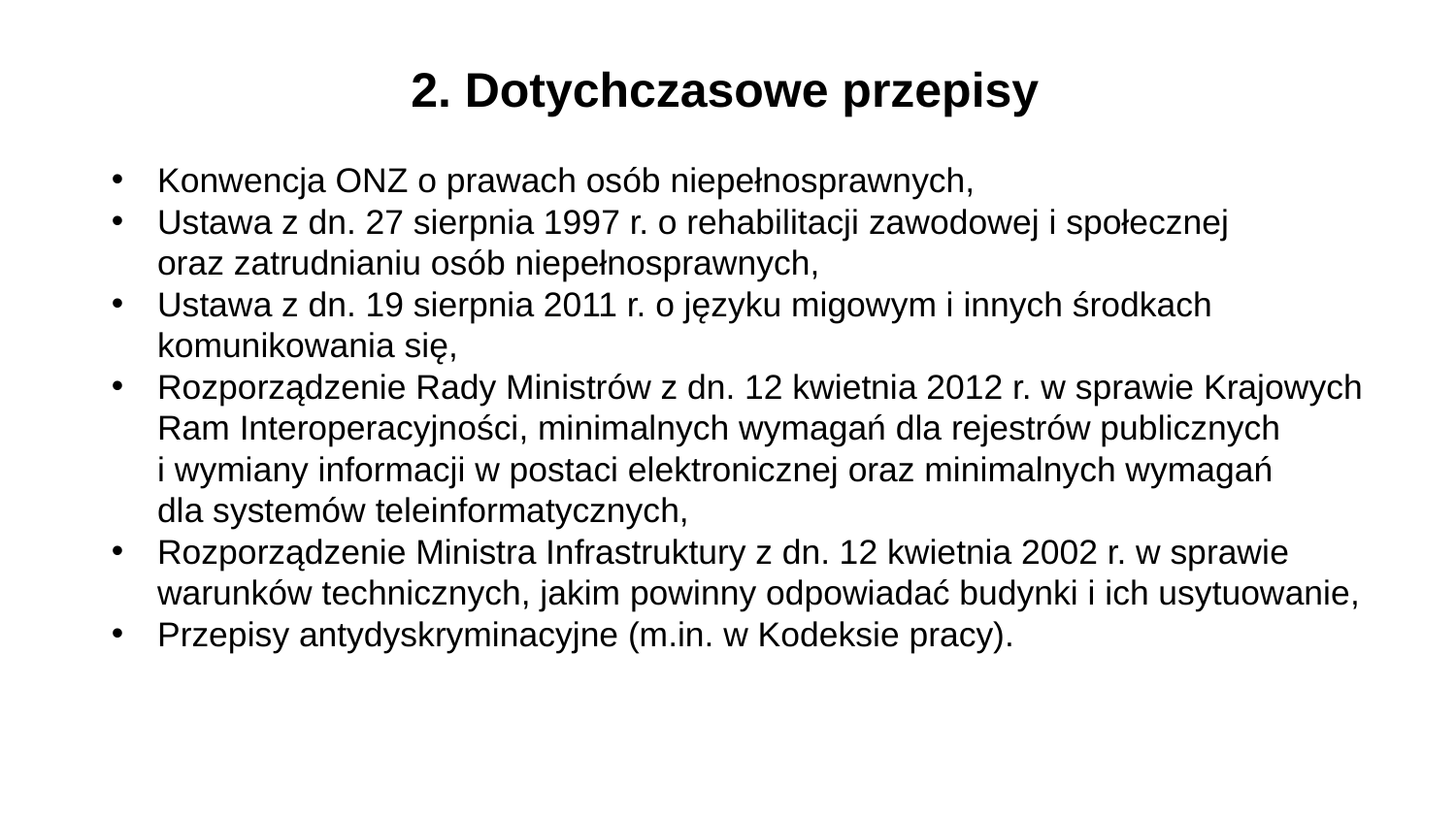

2. Dotychczasowe przepisy
Konwencja ONZ o prawach osób niepełnosprawnych,
Ustawa z dn. 27 sierpnia 1997 r. o rehabilitacji zawodowej i społecznej
oraz zatrudnianiu osób niepełnosprawnych,
Ustawa z dn. 19 sierpnia 2011 r. o języku migowym i innych środkach komunikowania się,
Rozporządzenie Rady Ministrów z dn. 12 kwietnia 2012 r. w sprawie Krajowych Ram Interoperacyjności, minimalnych wymagań dla rejestrów publicznych
i wymiany informacji w postaci elektronicznej oraz minimalnych wymagań
dla systemów teleinformatycznych,
Rozporządzenie Ministra Infrastruktury z dn. 12 kwietnia 2002 r. w sprawie warunków technicznych, jakim powinny odpowiadać budynki i ich usytuowanie,
Przepisy antydyskryminacyjne (m.in. w Kodeksie pracy).